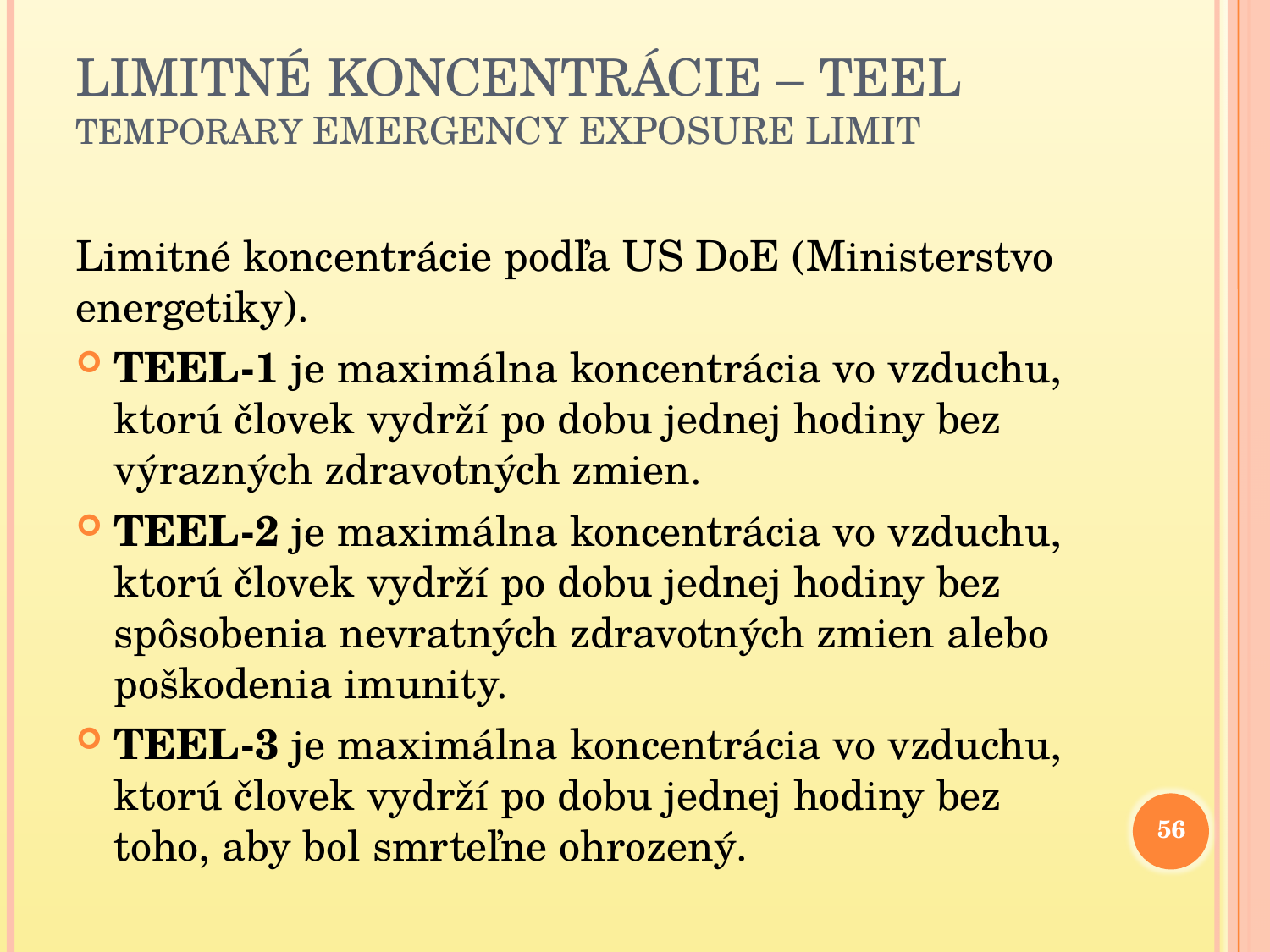

# Limitné koncentrácie – TEEL Temporary Emergency Exposure Limit
Limitné koncentrácie podľa US DoE (Ministerstvo energetiky).
TEEL-1 je maximálna koncentrácia vo vzduchu, ktorú človek vydrží po dobu jednej hodiny bez výrazných zdravotných zmien.
TEEL-2 je maximálna koncentrácia vo vzduchu, ktorú človek vydrží po dobu jednej hodiny bez spôsobenia nevratných zdravotných zmien alebo poškodenia imunity.
TEEL-3 je maximálna koncentrácia vo vzduchu, ktorú človek vydrží po dobu jednej hodiny bez toho, aby bol smrteľne ohrozený.

56